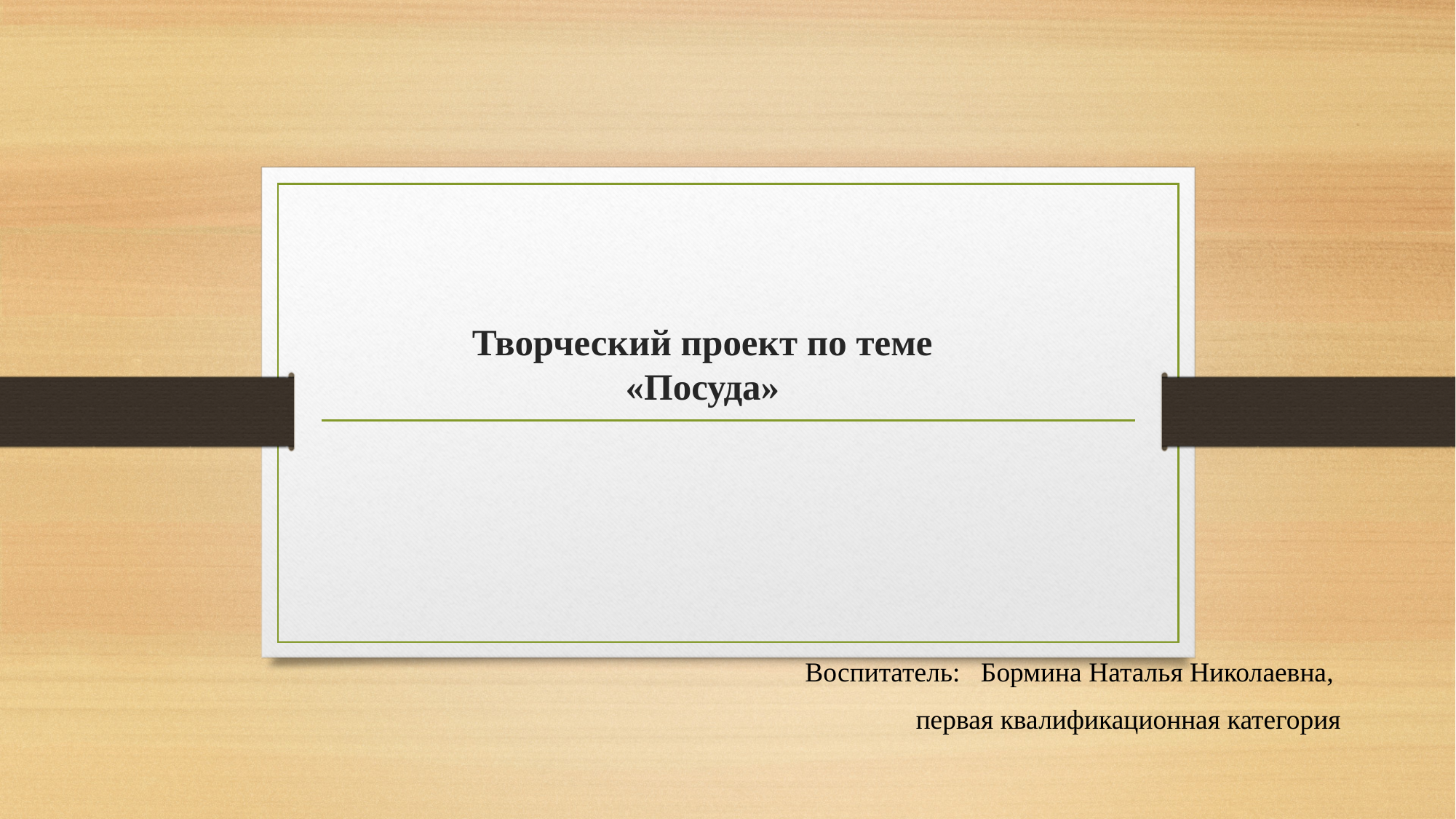

# Творческий проект по теме «Посуда»
                   Воспитатель:   Бормина Наталья Николаевна,
первая квалификационная категория